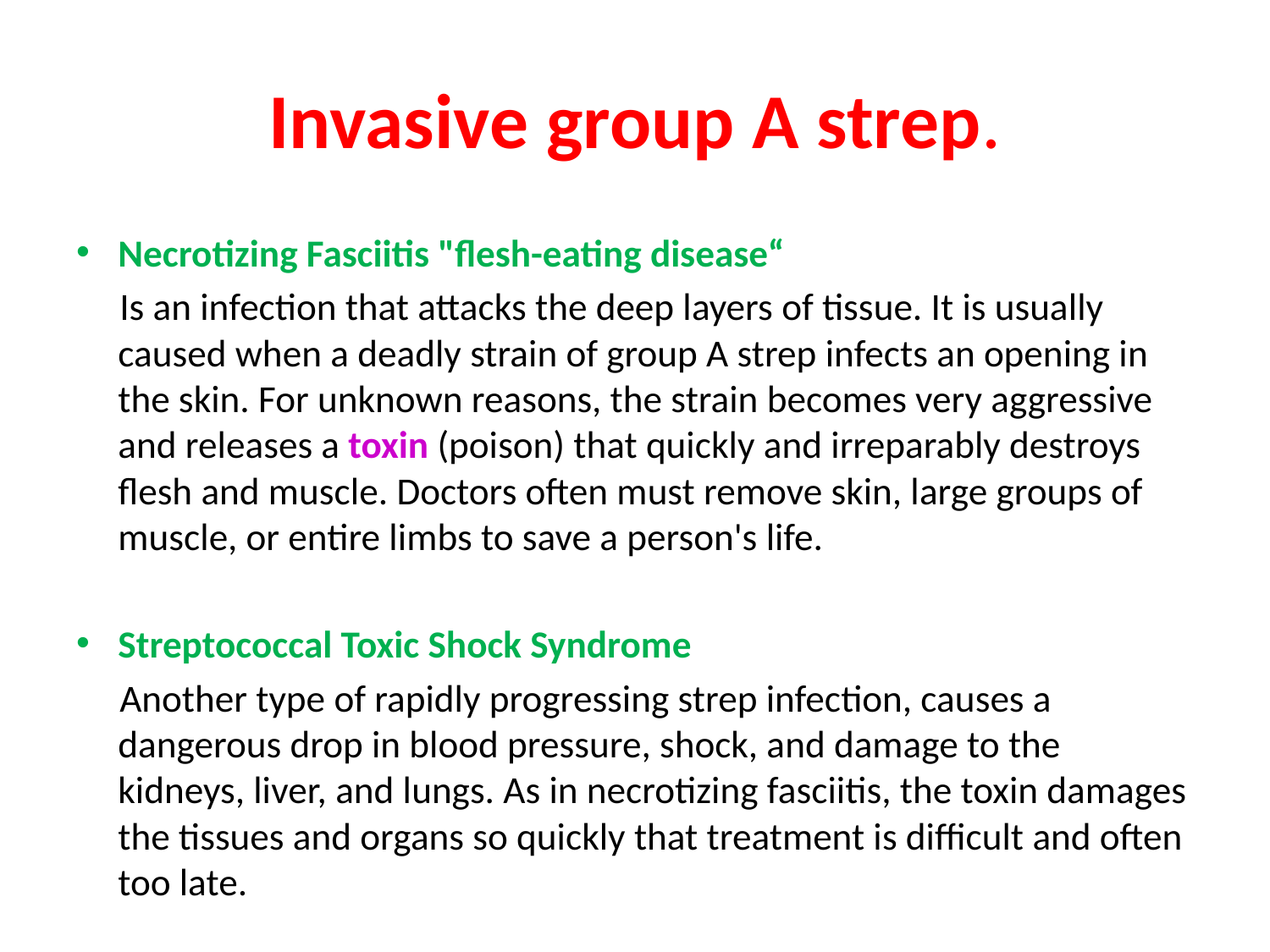

# Invasive group A strep.
Necrotizing Fasciitis "flesh-eating disease“
     Is an infection that attacks the deep layers of tissue. It is usually caused when a deadly strain of group A strep infects an opening in the skin. For unknown reasons, the strain becomes very aggressive and releases a toxin (poison) that quickly and irreparably destroys flesh and muscle. Doctors often must remove skin, large groups of muscle, or entire limbs to save a person's life.

Streptococcal Toxic Shock Syndrome
     Another type of rapidly progressing strep infection, causes a dangerous drop in blood pressure, shock, and damage to the kidneys, liver, and lungs. As in necrotizing fasciitis, the toxin damages the tissues and organs so quickly that treatment is difficult and often too late.